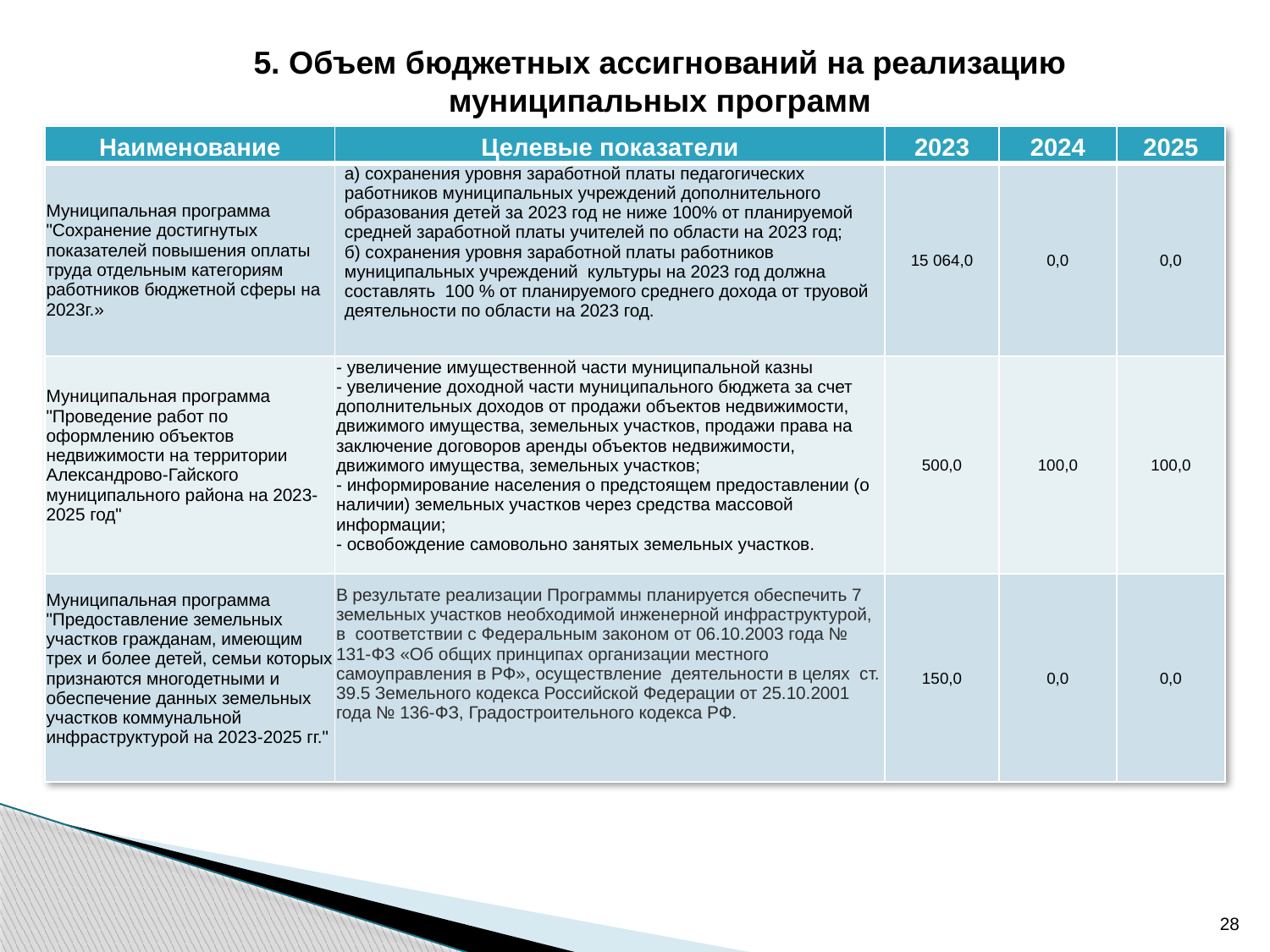

5. Объем бюджетных ассигнований на реализацию муниципальных программ

| Наименование | Целевые показатели | 2023 | 2024 | 2025 |
| --- | --- | --- | --- | --- |
| Муниципальная программа "Сохранение достигнутых показателей повышения оплаты труда отдельным категориям работников бюджетной сферы на 2023г.» | а) сохранения уровня заработной платы педагогических работников муниципальных учреждений дополнительного образования детей за 2023 год не ниже 100% от планируемой средней заработной платы учителей по области на 2023 год; б) сохранения уровня заработной платы работников муниципальных учреждений культуры на 2023 год должна составлять 100 % от планируемого среднего дохода от труовой деятельности по области на 2023 год. | 15 064,0 | 0,0 | 0,0 |
| Муниципальная программа "Проведение работ по оформлению объектов недвижимости на территории Александрово-Гайского муниципального района на 2023-2025 год" | - увеличение имущественной части муниципальной казны - увеличение доходной части муниципального бюджета за счет дополнительных доходов от продажи объектов недвижимости, движимого имущества, земельных участков, продажи права на заключение договоров аренды объектов недвижимости, движимого имущества, земельных участков; - информирование населения о предстоящем предоставлении (о наличии) земельных участков через средства массовой информации; - освобождение самовольно занятых земельных участков. | 500,0 | 100,0 | 100,0 |
| Муниципальная программа "Предоставление земельных участков гражданам, имеющим трех и более детей, семьи которых признаются многодетными и обеспечение данных земельных участков коммунальной инфраструктурой на 2023-2025 гг." | В результате реализации Программы планируется обеспечить 7 земельных участков необходимой инженерной инфраструктурой, в соответствии с Федеральным законом от 06.10.2003 года № 131-ФЗ «Об общих принципах организации местного самоуправления в РФ», осуществление деятельности в целях ст. 39.5 Земельного кодекса Российской Федерации от 25.10.2001 года № 136-ФЗ, Градостроительного кодекса РФ. | 150,0 | 0,0 | 0,0 |
28